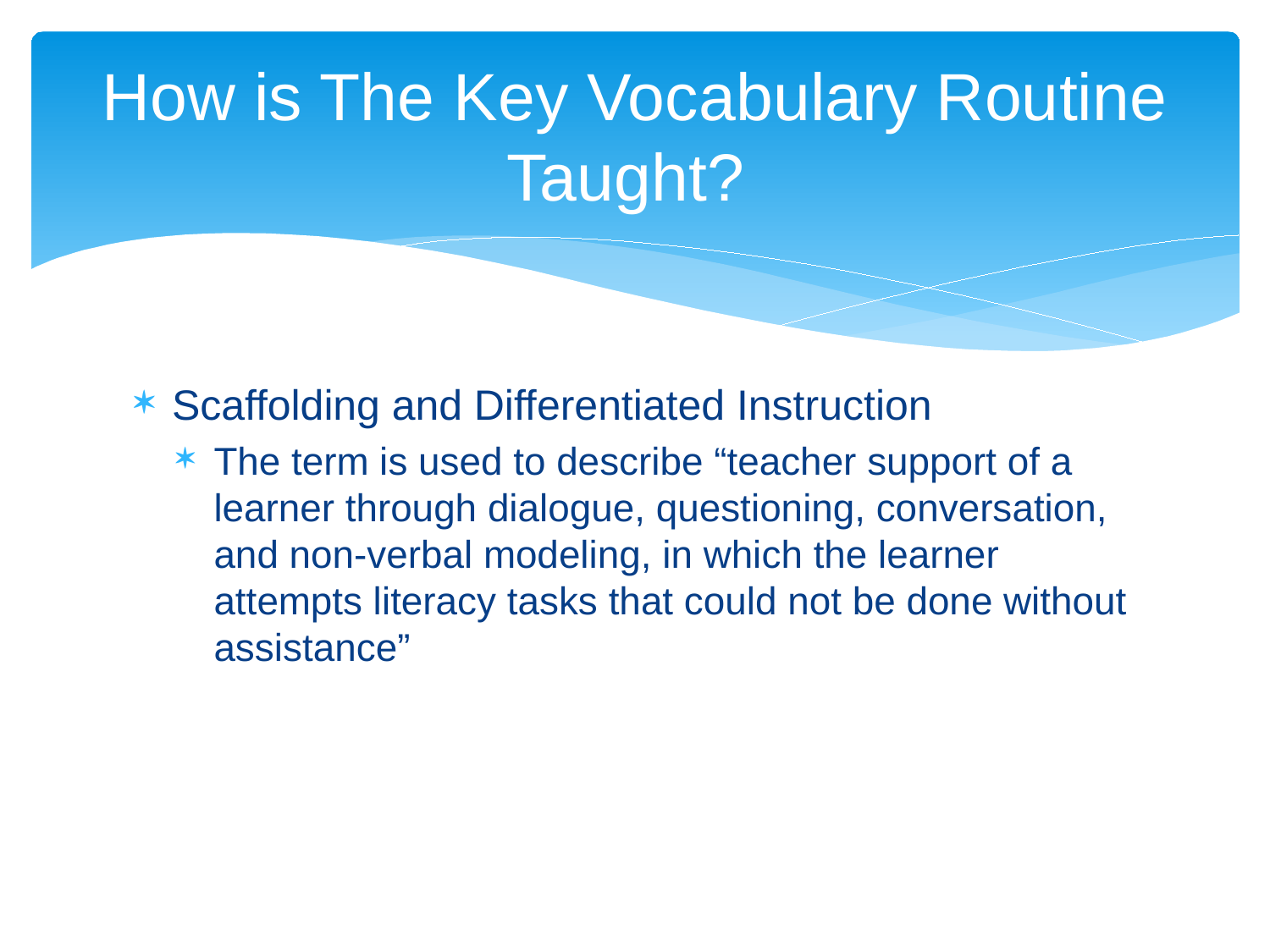

# How is The Key Vocabulary Routine Taught?
Scaffolding and Differentiated Instruction
The term is used to describe “teacher support of a learner through dialogue, questioning, conversation, and non-verbal modeling, in which the learner attempts literacy tasks that could not be done without assistance”